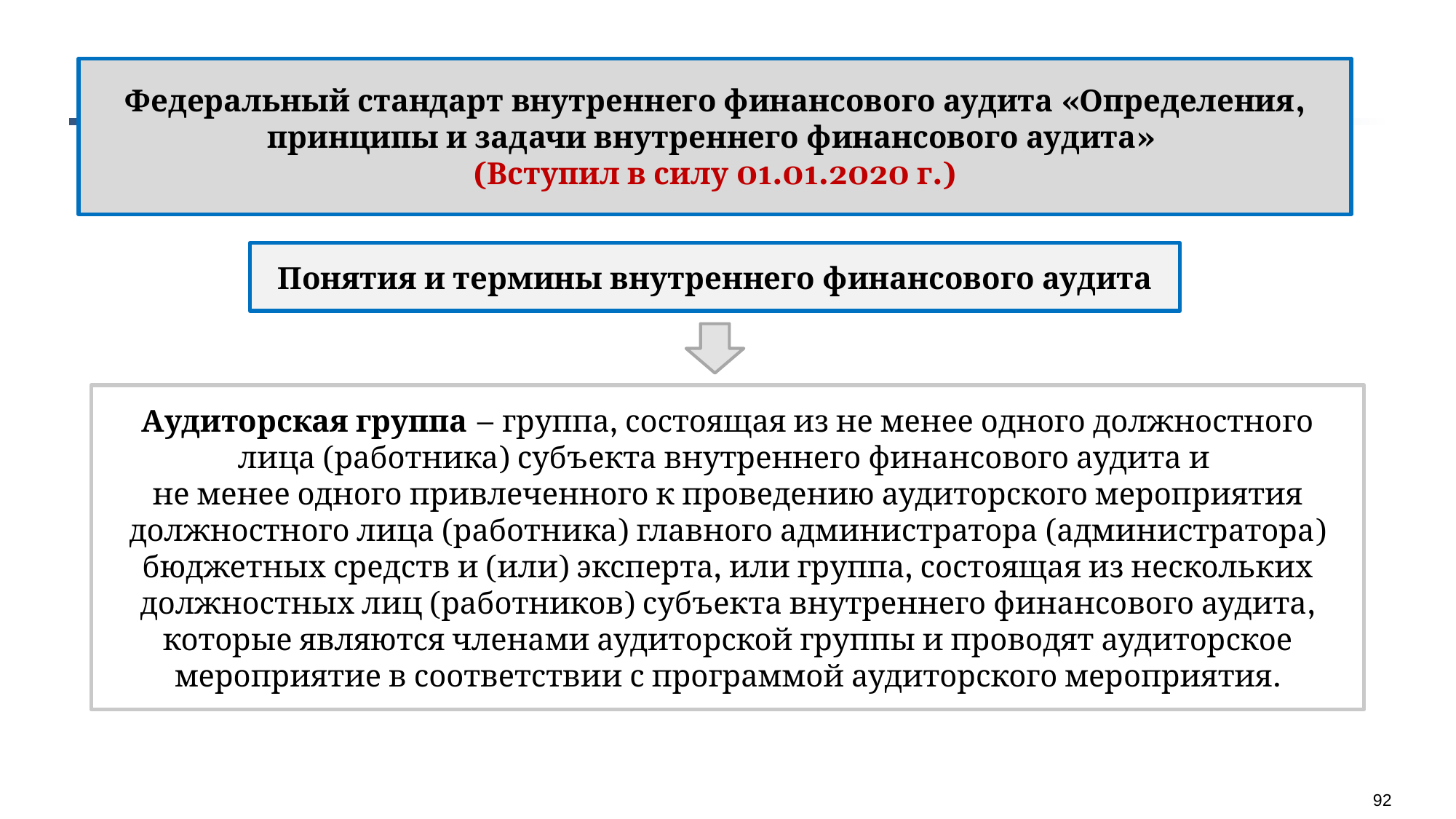

Федеральный стандарт внутреннего финансового аудита «Определения, принципы и задачи внутреннего финансового аудита»
(Вступил в силу 01.01.2020 г.)
Понятия и термины внутреннего финансового аудита

Аудиторская группа – группа, состоящая из не менее одного должностного лица (работника) субъекта внутреннего финансового аудита и
не менее одного привлеченного к проведению аудиторского мероприятия должностного лица (работника) главного администратора (администратора) бюджетных средств и (или) эксперта, или группа, состоящая из нескольких должностных лиц (работников) субъекта внутреннего финансового аудита, которые являются членами аудиторской группы и проводят аудиторское мероприятие в соответствии с программой аудиторского мероприятия.